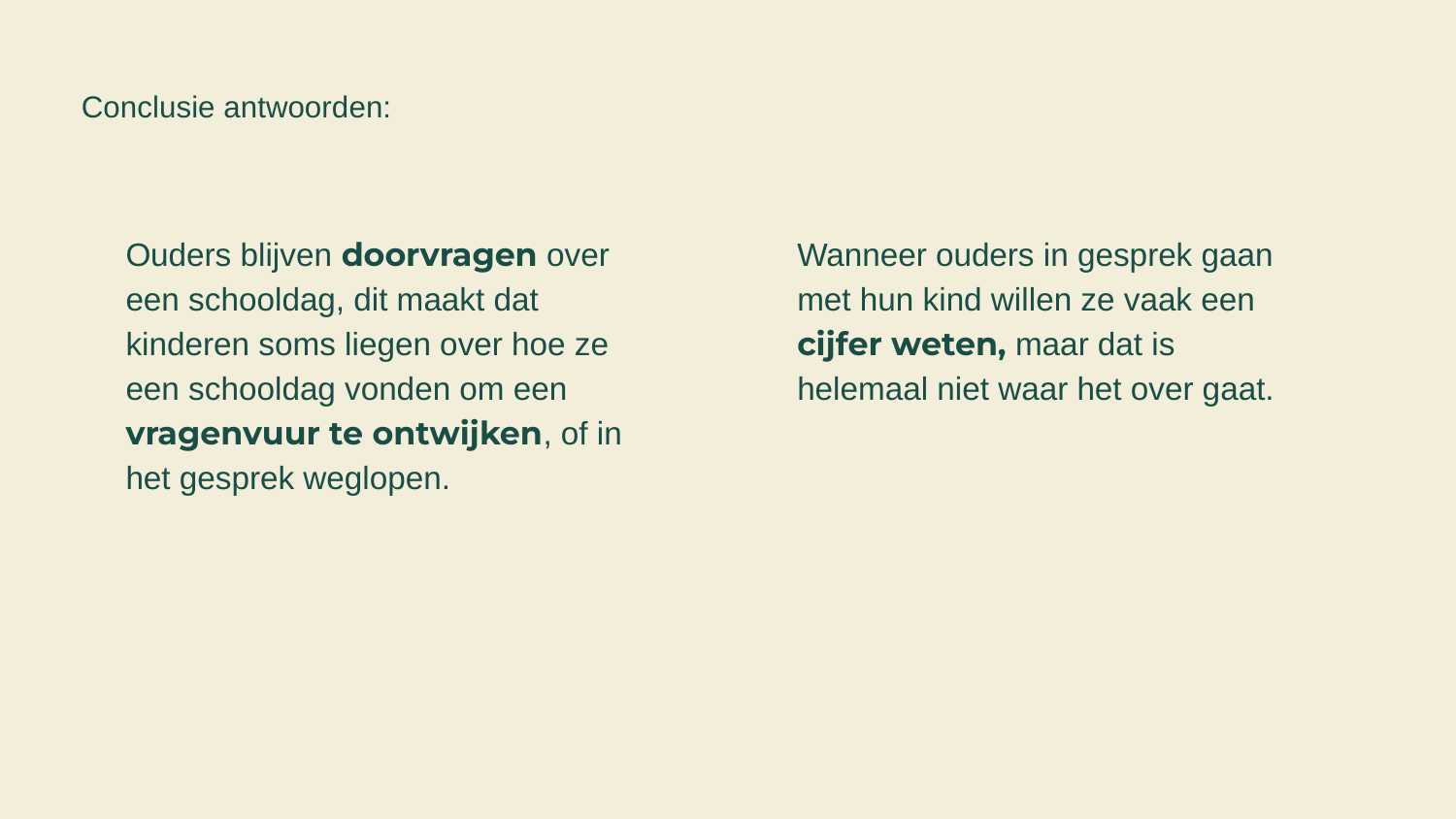

Conclusie antwoorden:
Ouders blijven doorvragen over een schooldag, dit maakt dat kinderen soms liegen over hoe ze een schooldag vonden om een vragenvuur te ontwijken, of in het gesprek weglopen.
Wanneer ouders in gesprek gaan met hun kind willen ze vaak een cijfer weten, maar dat is helemaal niet waar het over gaat.